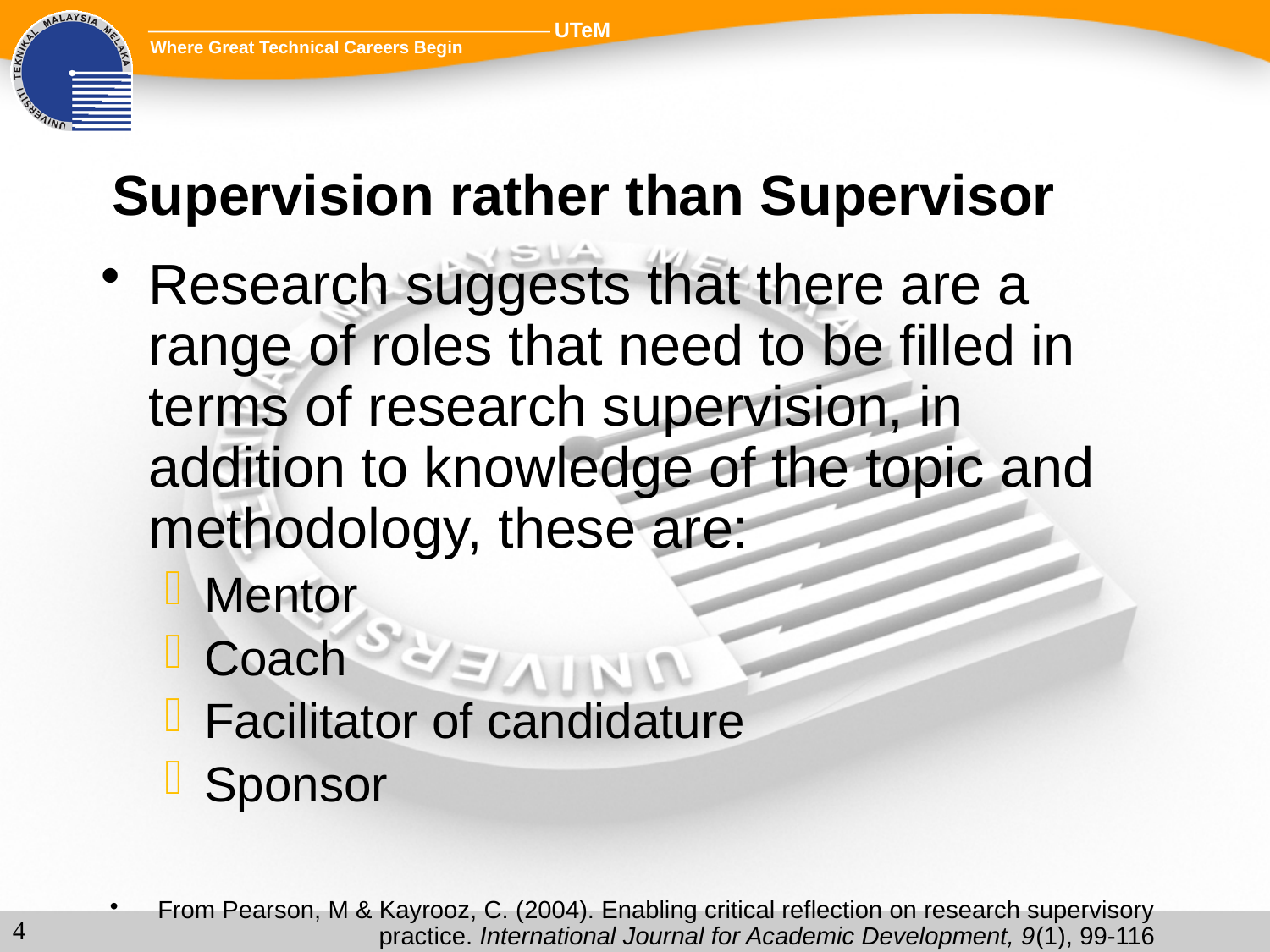

# Supervision rather than Supervisor
Research suggests that there are a range of roles that need to be filled in terms of research supervision, in addition to knowledge of the topic and methodology, these are:
Mentor
Coach
Facilitator of candidature
Sponsor

From Pearson, M & Kayrooz, C. (2004). Enabling critical reflection on research supervisory practice. International Journal for Academic Development, 9(1), 99-116